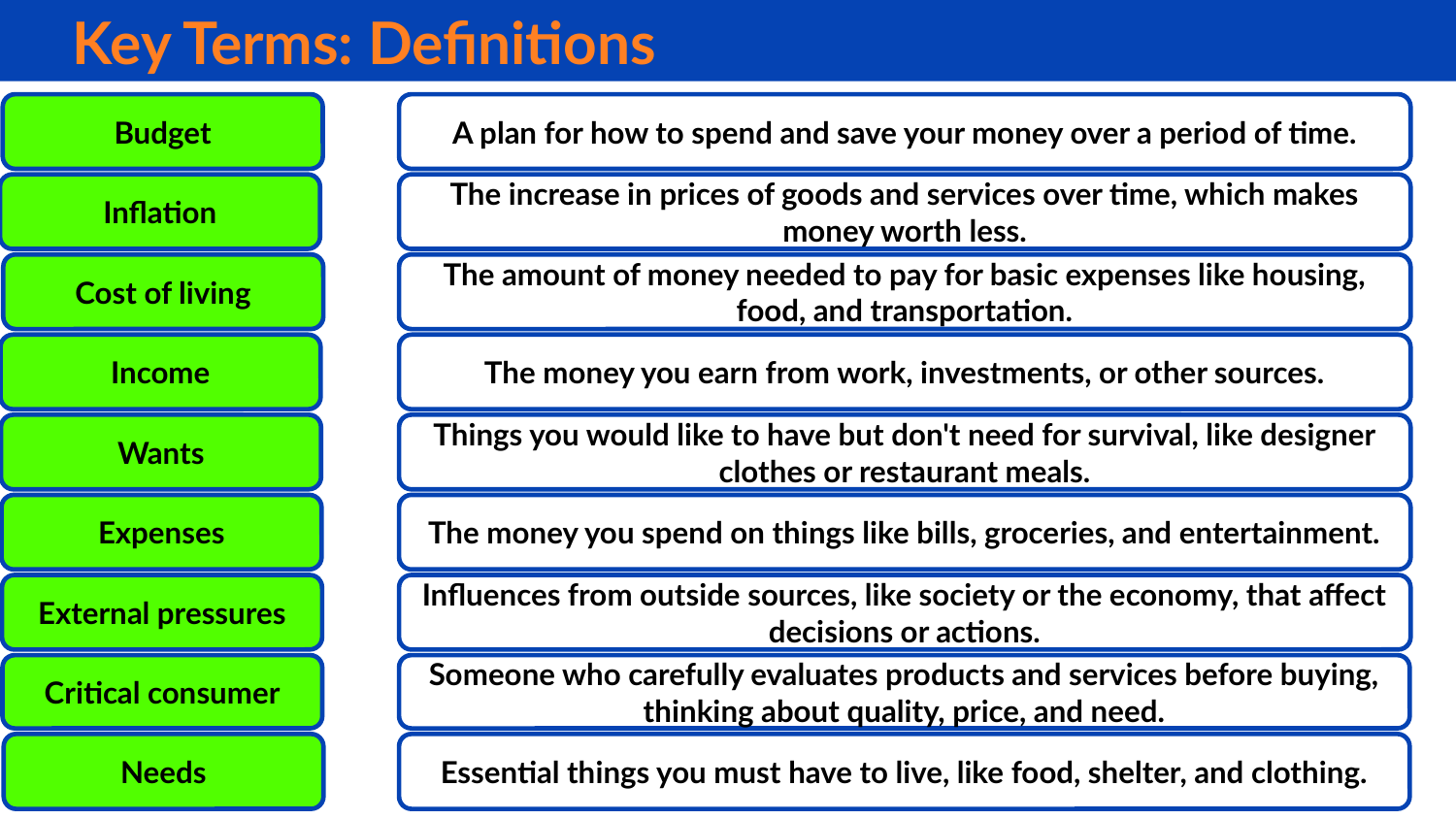

# Key Terms: Definitions
Budget
A plan for how to spend and save your money over a period of time.
Inflation
The increase in prices of goods and services over time, which makes money worth less.
Cost of living
The amount of money needed to pay for basic expenses like housing, food, and transportation.
Income
The money you earn from work, investments, or other sources.
Wants
Things you would like to have but don't need for survival, like designer clothes or restaurant meals.
Expenses
The money you spend on things like bills, groceries, and entertainment.
External pressures
Influences from outside sources, like society or the economy, that affect decisions or actions.
Critical consumer
Someone who carefully evaluates products and services before buying, thinking about quality, price, and need.
Needs
Essential things you must have to live, like food, shelter, and clothing.